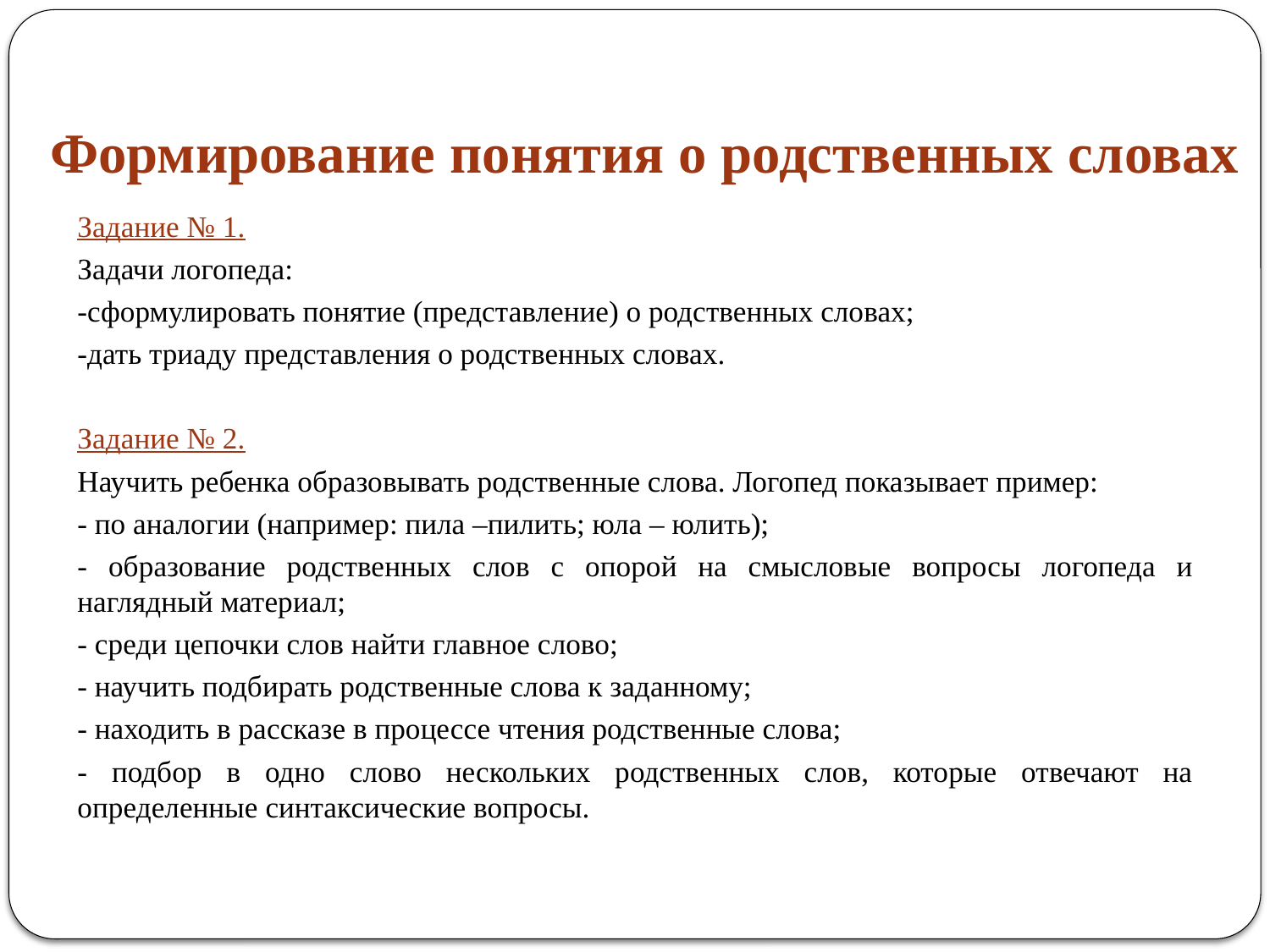

# Формирование понятия о родственных словах
Задание № 1.
Задачи логопеда:
-сформулировать понятие (представление) о родственных словах;
-дать триаду представления о родственных словах.

Задание № 2.
Научить ребенка образовывать родственные слова. Логопед показывает пример:
- по аналогии (например: пила –пилить; юла – юлить);
- образование родственных слов с опорой на смысловые вопросы логопеда и наглядный материал;
- среди цепочки слов найти главное слово;
- научить подбирать родственные слова к заданному;
- находить в рассказе в процессе чтения родственные слова;
- подбор в одно слово нескольких родственных слов, которые отвечают на определенные синтаксические вопросы.